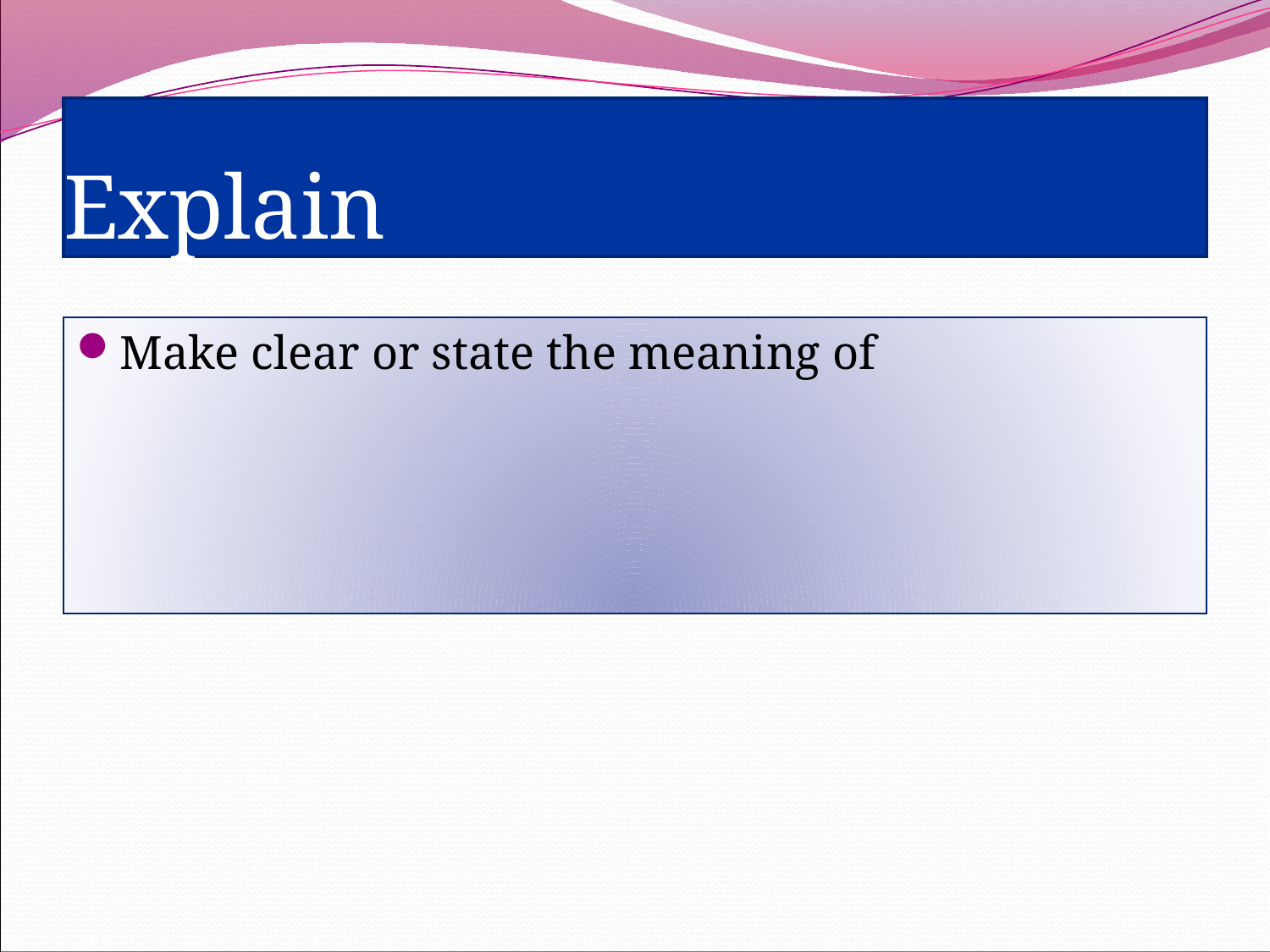

# Explain
Make clear or state the meaning of